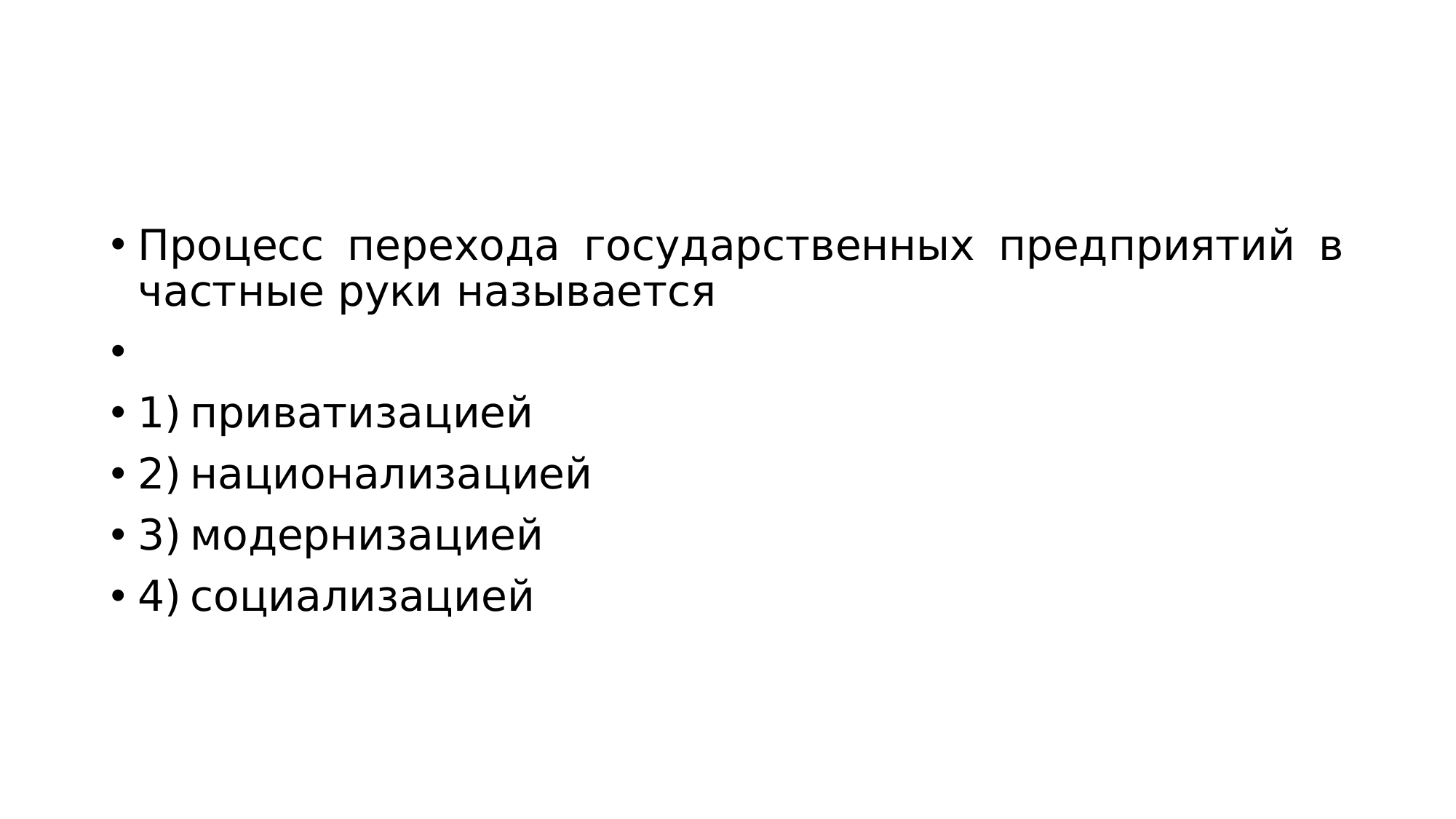

#
Процесс перехода государственных предприятий в частные руки называется

1) приватизацией
2) национализацией
3) модернизацией
4) социализацией